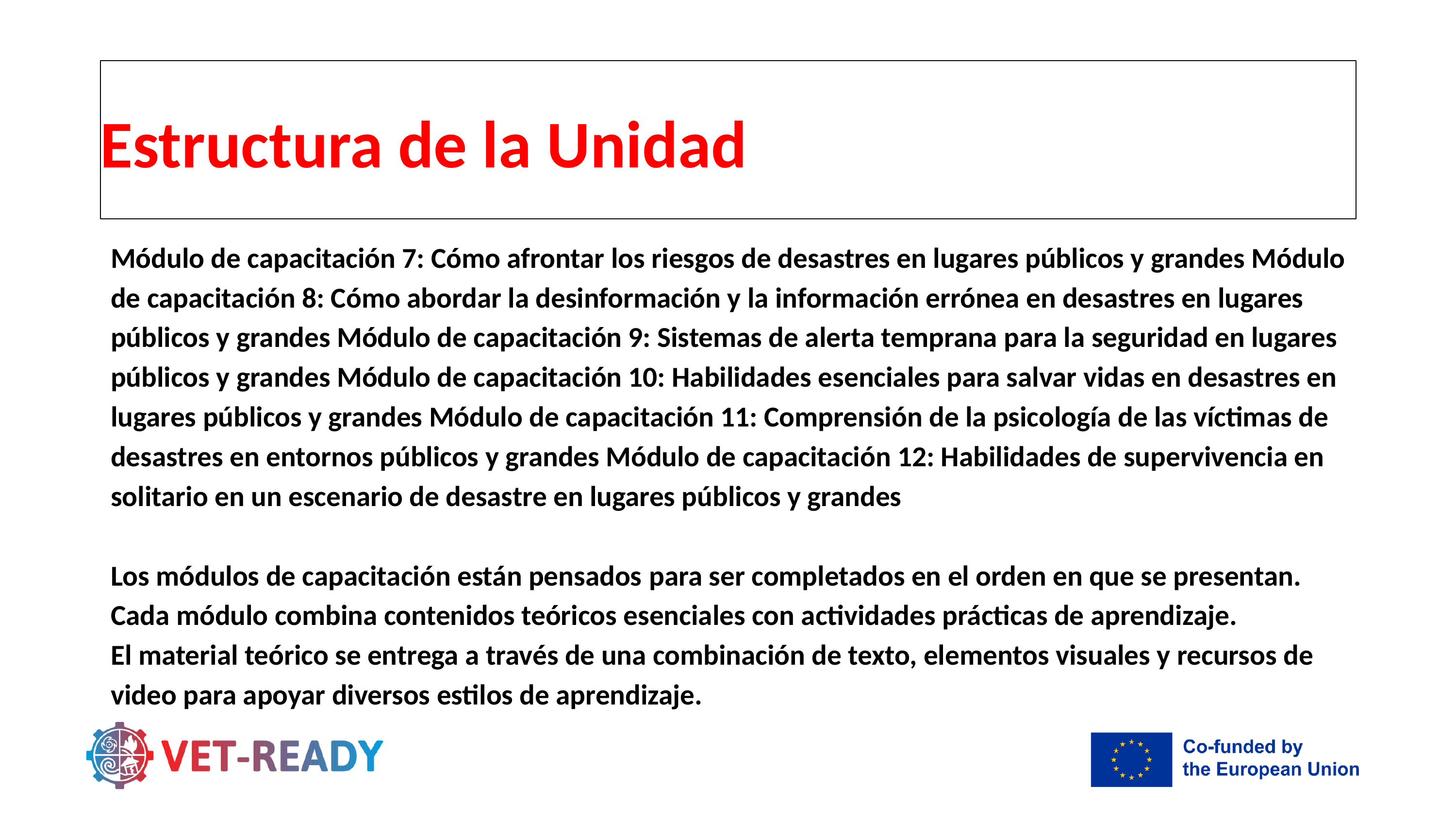

Estructura de la Unidad
Módulo de capacitación 7: Cómo afrontar los riesgos de desastres en lugares públicos y grandes Módulo de capacitación 8: Cómo abordar la desinformación y la información errónea en desastres en lugares públicos y grandes Módulo de capacitación 9: Sistemas de alerta temprana para la seguridad en lugares públicos y grandes Módulo de capacitación 10: Habilidades esenciales para salvar vidas en desastres en lugares públicos y grandes Módulo de capacitación 11: Comprensión de la psicología de las víctimas de desastres en entornos públicos y grandes Módulo de capacitación 12: Habilidades de supervivencia en solitario en un escenario de desastre en lugares públicos y grandes

Los módulos de capacitación están pensados ​​para ser completados en el orden en que se presentan.
Cada módulo combina contenidos teóricos esenciales con actividades prácticas de aprendizaje.
El material teórico se entrega a través de una combinación de texto, elementos visuales y recursos de video para apoyar diversos estilos de aprendizaje.